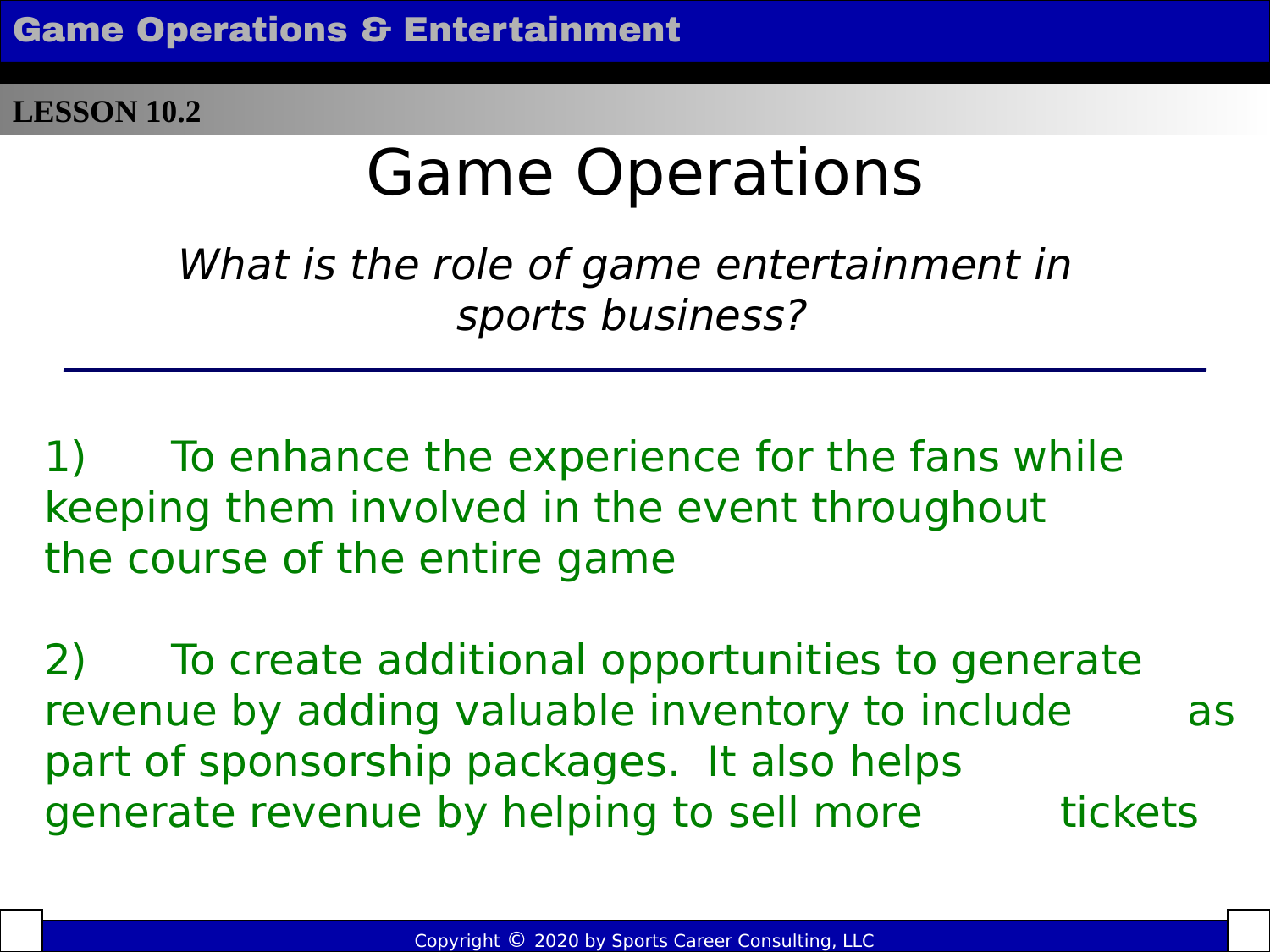

Game Operations & Entertainment
LESSON 10.2
Game Operations
What is the role of game entertainment in
sports business?

1)  	To enhance the experience for the fans while  	keeping them involved in the event throughout 	the course of the entire game

2)  	To create additional opportunities to generate 	revenue by adding valuable inventory to include 	as part of sponsorship packages.  It also helps 	generate revenue by helping to sell more 	tickets
Copyright © 2020 by Sports Career Consulting, LLC